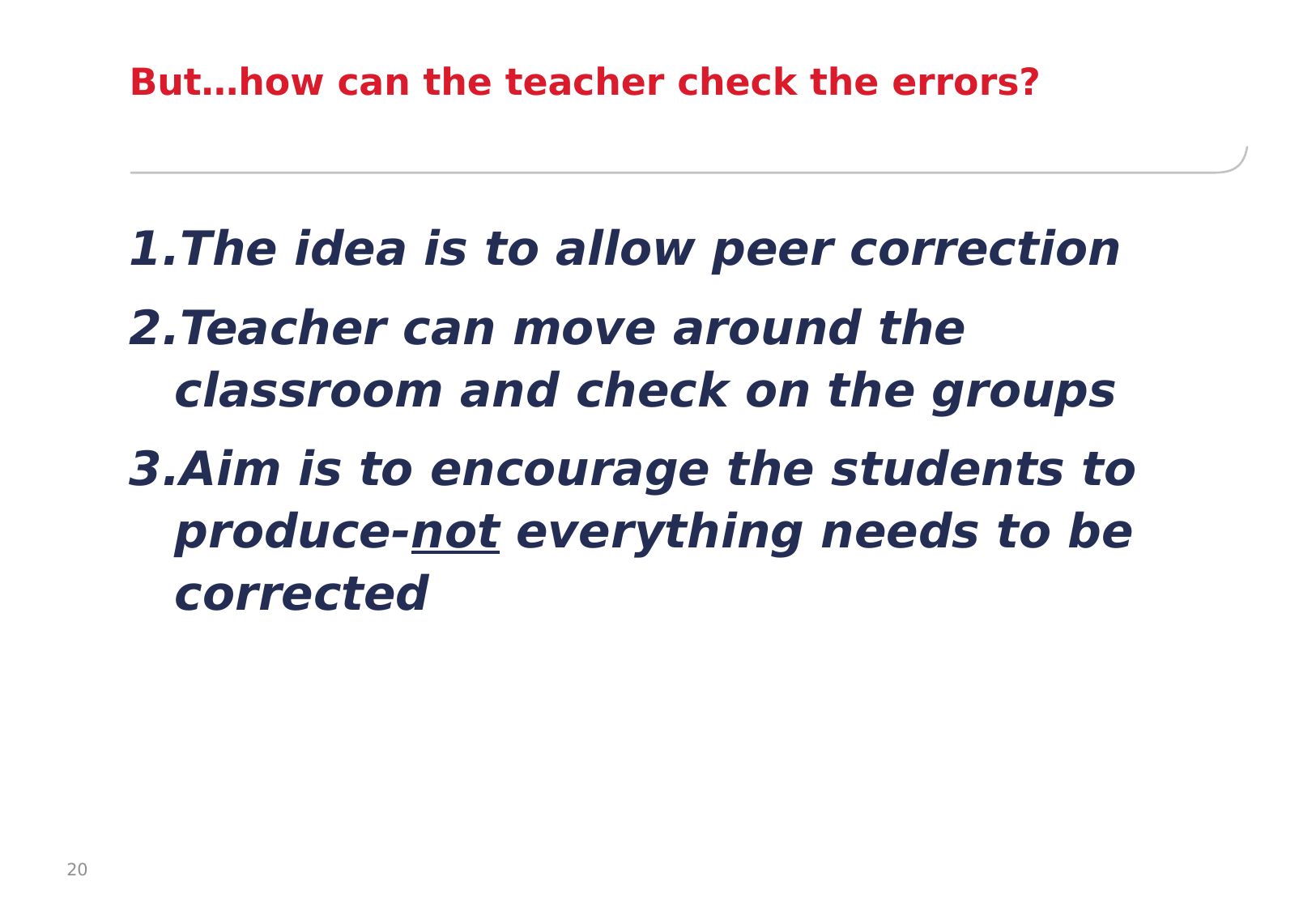

# But…how can the teacher check the errors?
The idea is to allow peer correction
Teacher can move around the classroom and check on the groups
Aim is to encourage the students to produce-not everything needs to be corrected
20